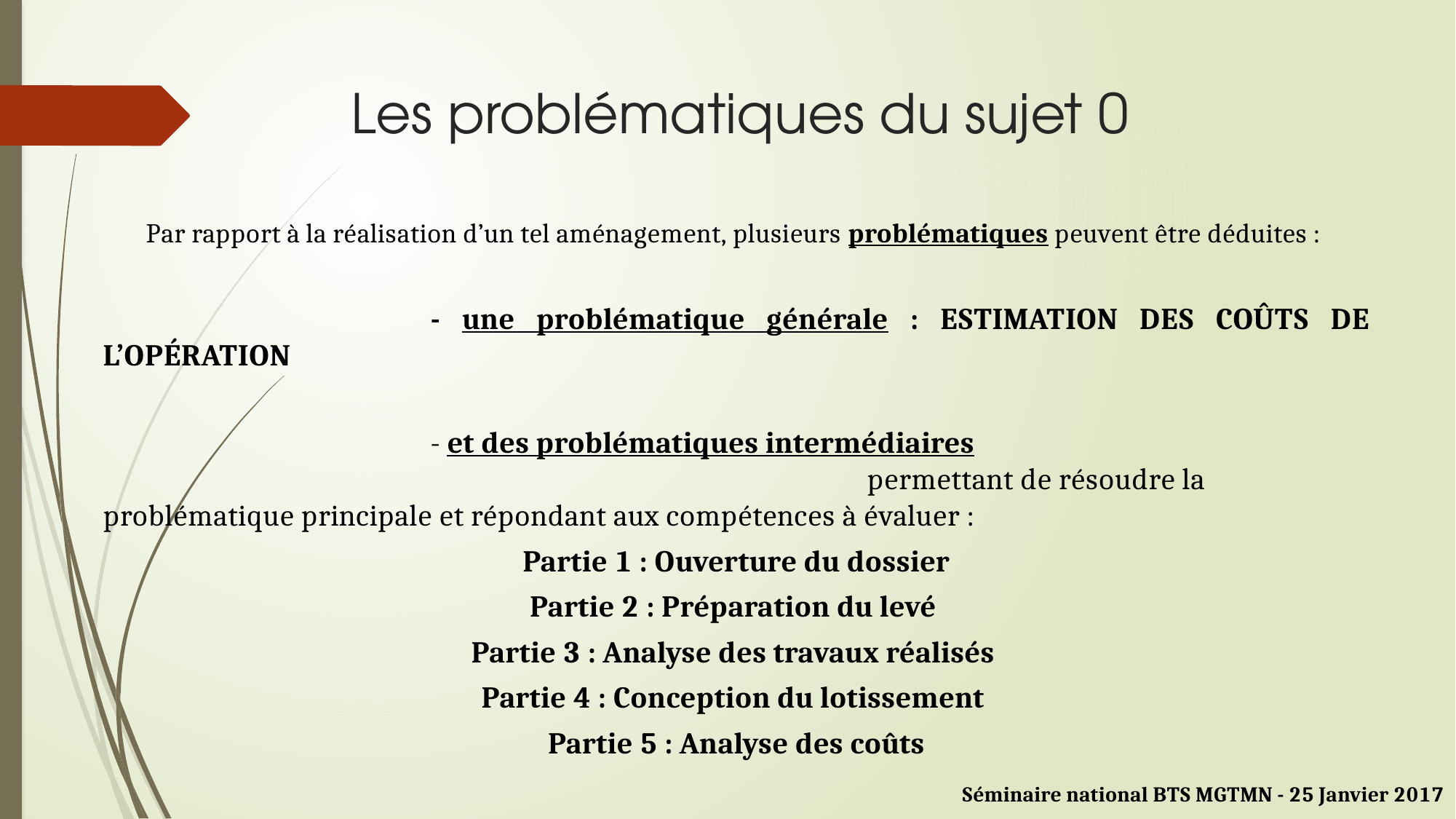

# Les problématiques du sujet 0
Par rapport à la réalisation d’un tel aménagement, plusieurs problématiques peuvent être déduites :

			- une problématique générale : Estimation des coûts de l’opération

			- et des problématiques intermédiaires
							permettant de résoudre la problématique principale et répondant aux compétences à évaluer :
Partie 1 : Ouverture du dossier
Partie 2 : Préparation du levé
Partie 3 : Analyse des travaux réalisés
Partie 4 : Conception du lotissement
Partie 5 : Analyse des coûts

Séminaire national BTS MGTMN - 25 Janvier 2017